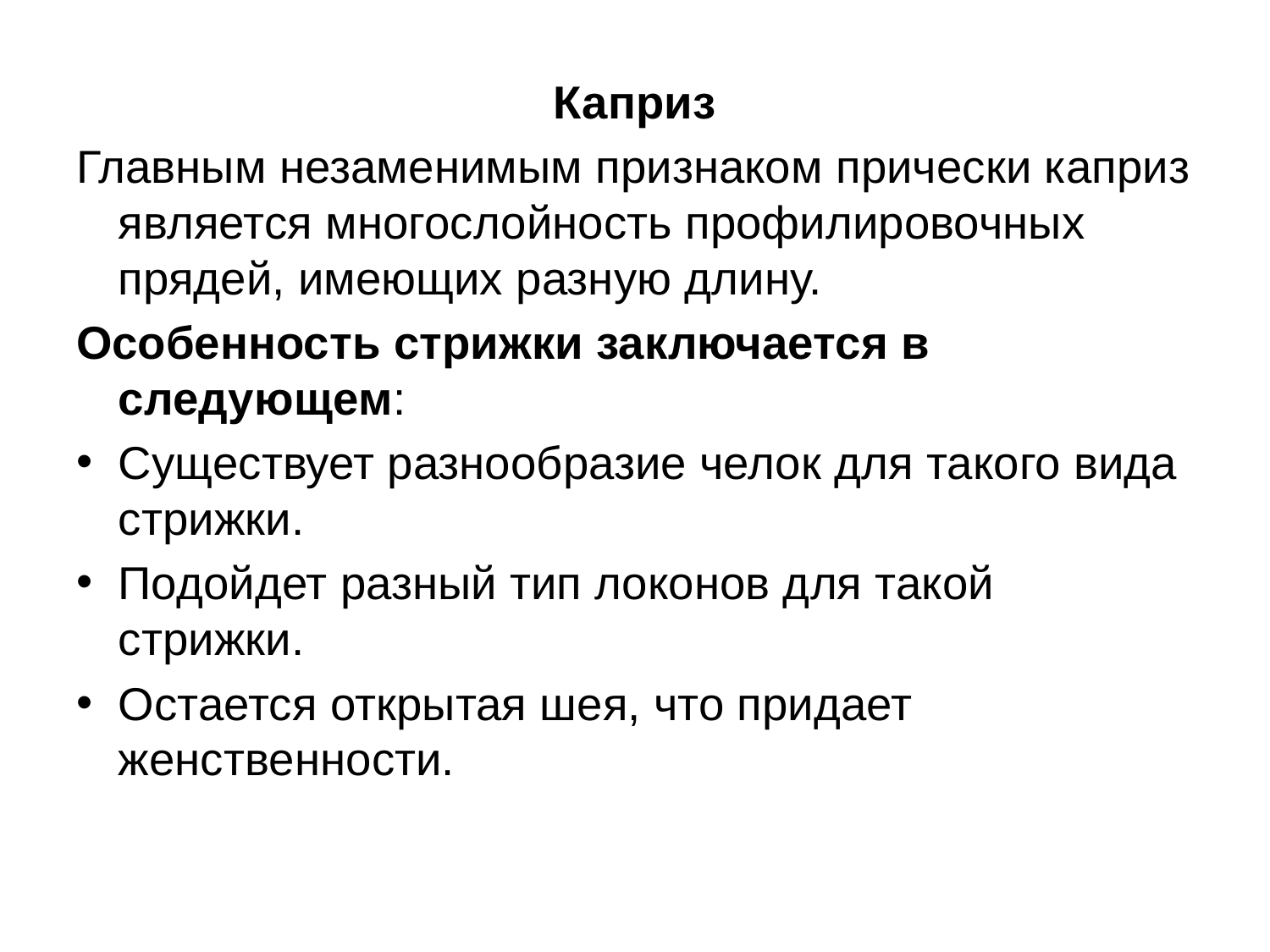

Каприз
Главным незаменимым признаком прически каприз является многослойность профилировочных прядей, имеющих разную длину.
Особенность стрижки заключается в следующем:
Существует разнообразие челок для такого вида стрижки.
Подойдет разный тип локонов для такой стрижки.
Остается открытая шея, что придает женственности.